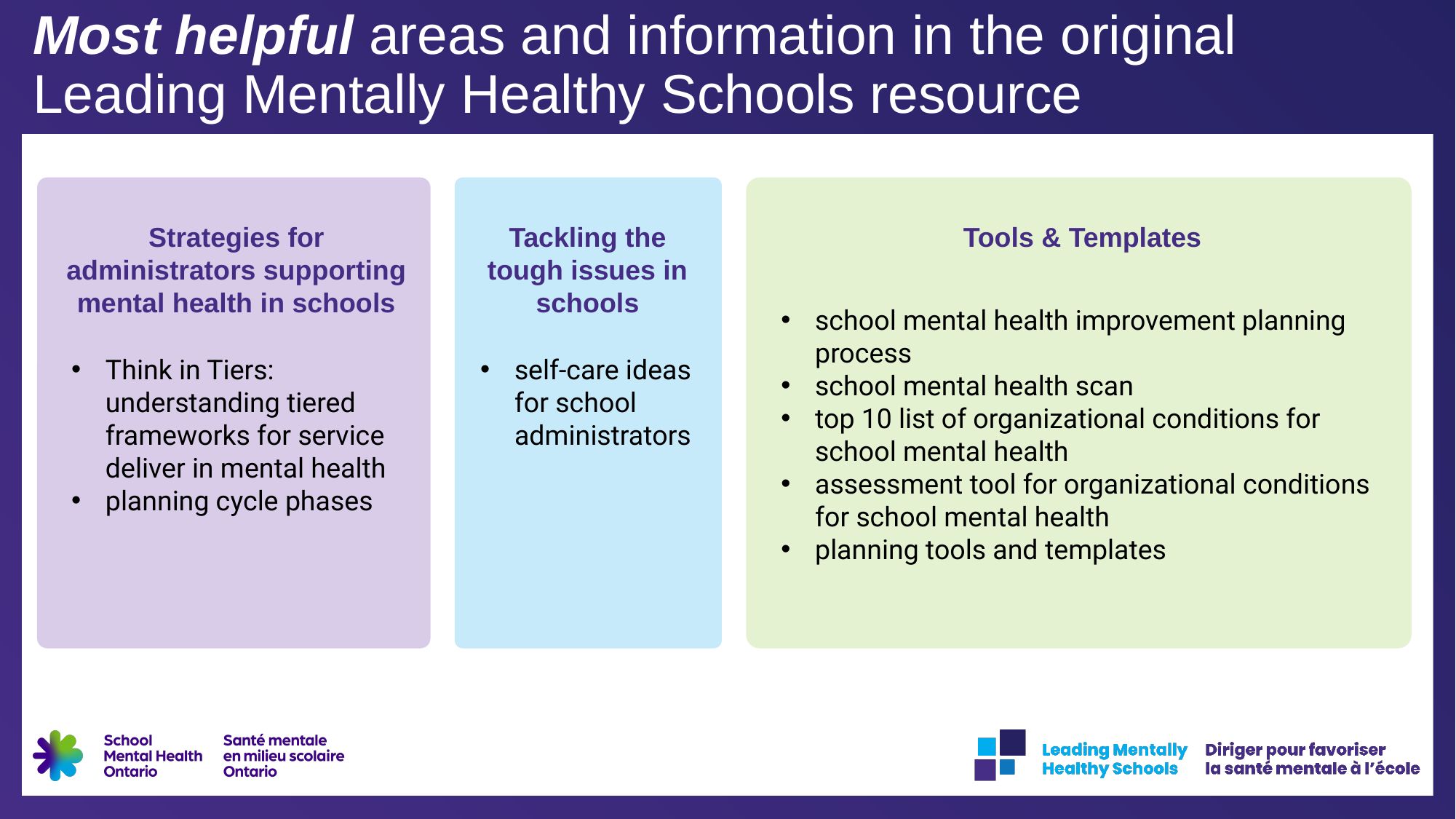

# Most helpful areas and information in the original Leading Mentally Healthy Schools resource

Strategies for administrators supporting mental health in schools
Tackling the tough issues in schools
Tools & Templates
school mental health improvement planning process
school mental health scan
top 10 list of organizational conditions for school mental health
assessment tool for organizational conditions for school mental health
planning tools and templates

Think in Tiers: understanding tiered frameworks for service deliver in mental health
planning cycle phases

self-care ideas for school administrators